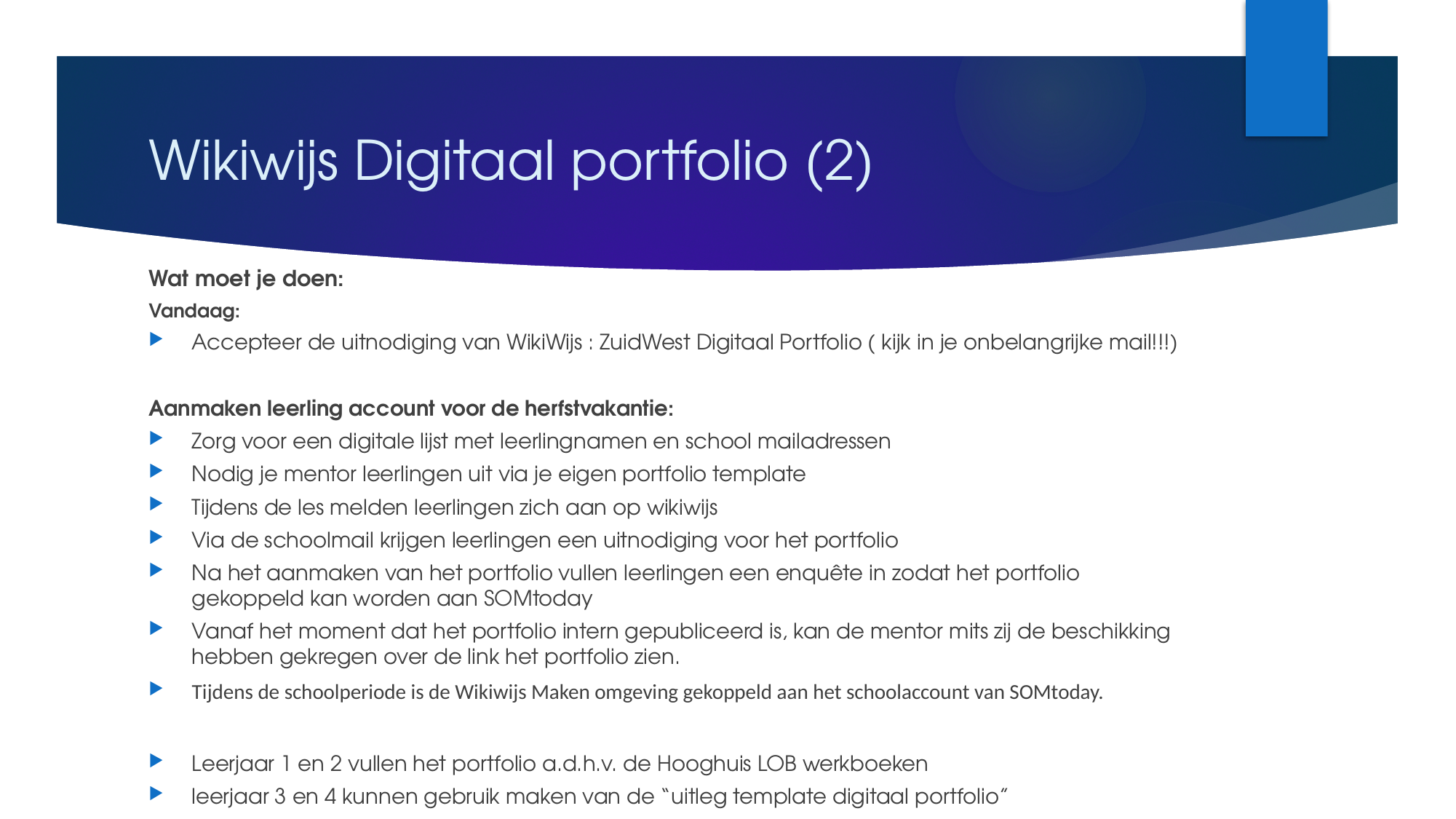

# Wikiwijs Digitaal portfolio (2)
Wat moet je doen:
Vandaag:
Accepteer de uitnodiging van WikiWijs : ZuidWest Digitaal Portfolio ( kijk in je onbelangrijke mail!!!)

Aanmaken leerling account voor de herfstvakantie:
Zorg voor een digitale lijst met leerlingnamen en school mailadressen
Nodig je mentor leerlingen uit via je eigen portfolio template
Tijdens de les melden leerlingen zich aan op wikiwijs
Via de schoolmail krijgen leerlingen een uitnodiging voor het portfolio
Na het aanmaken van het portfolio vullen leerlingen een enquête in zodat het portfolio gekoppeld kan worden aan SOMtoday
Vanaf het moment dat het portfolio intern gepubliceerd is, kan de mentor mits zij de beschikking hebben gekregen over de link het portfolio zien.
Tijdens de schoolperiode is de Wikiwijs Maken omgeving gekoppeld aan het schoolaccount van SOMtoday.

Leerjaar 1 en 2 vullen het portfolio a.d.h.v. de Hooghuis LOB werkboeken
leerjaar 3 en 4 kunnen gebruik maken van de “uitleg template digitaal portfolio”